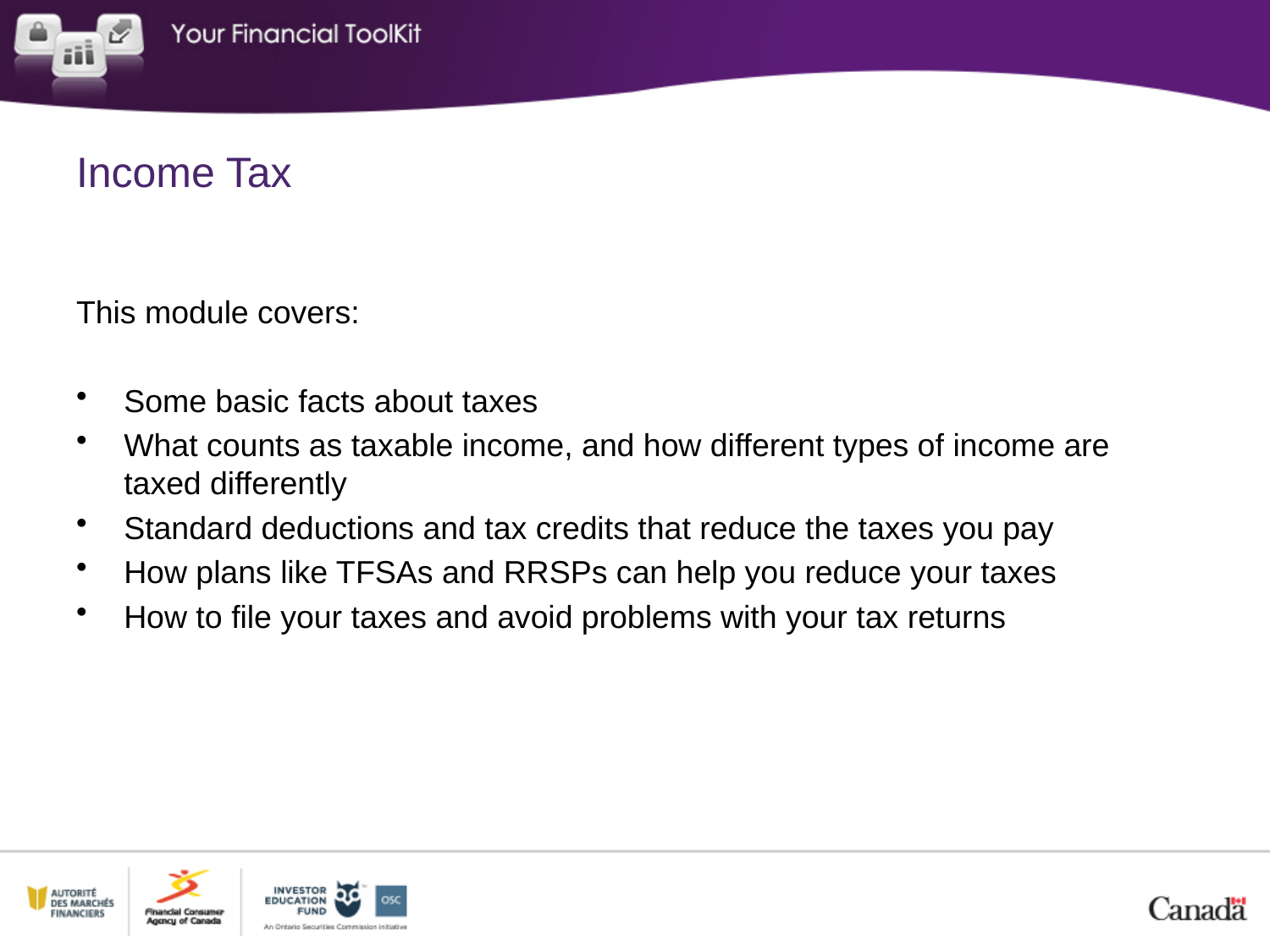

Income Tax
This module covers:

Some basic facts about taxes
What counts as taxable income, and how different types of income are taxed differently
Standard deductions and tax credits that reduce the taxes you pay
How plans like TFSAs and RRSPs can help you reduce your taxes
How to file your taxes and avoid problems with your tax returns